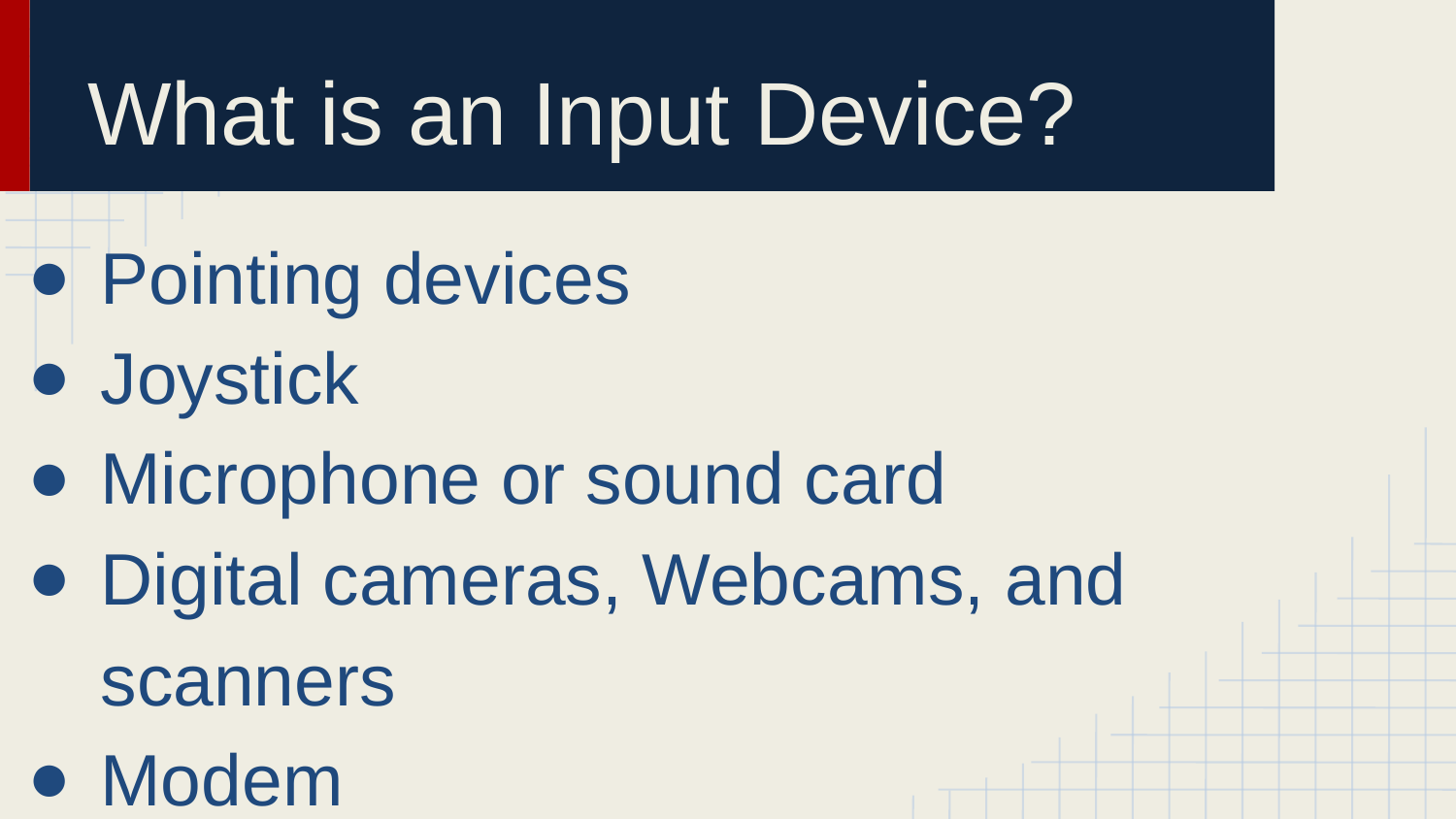

# What is an Input Device?
Pointing devices
Joystick
Microphone or sound card
Digital cameras, Webcams, and scanners
Modem